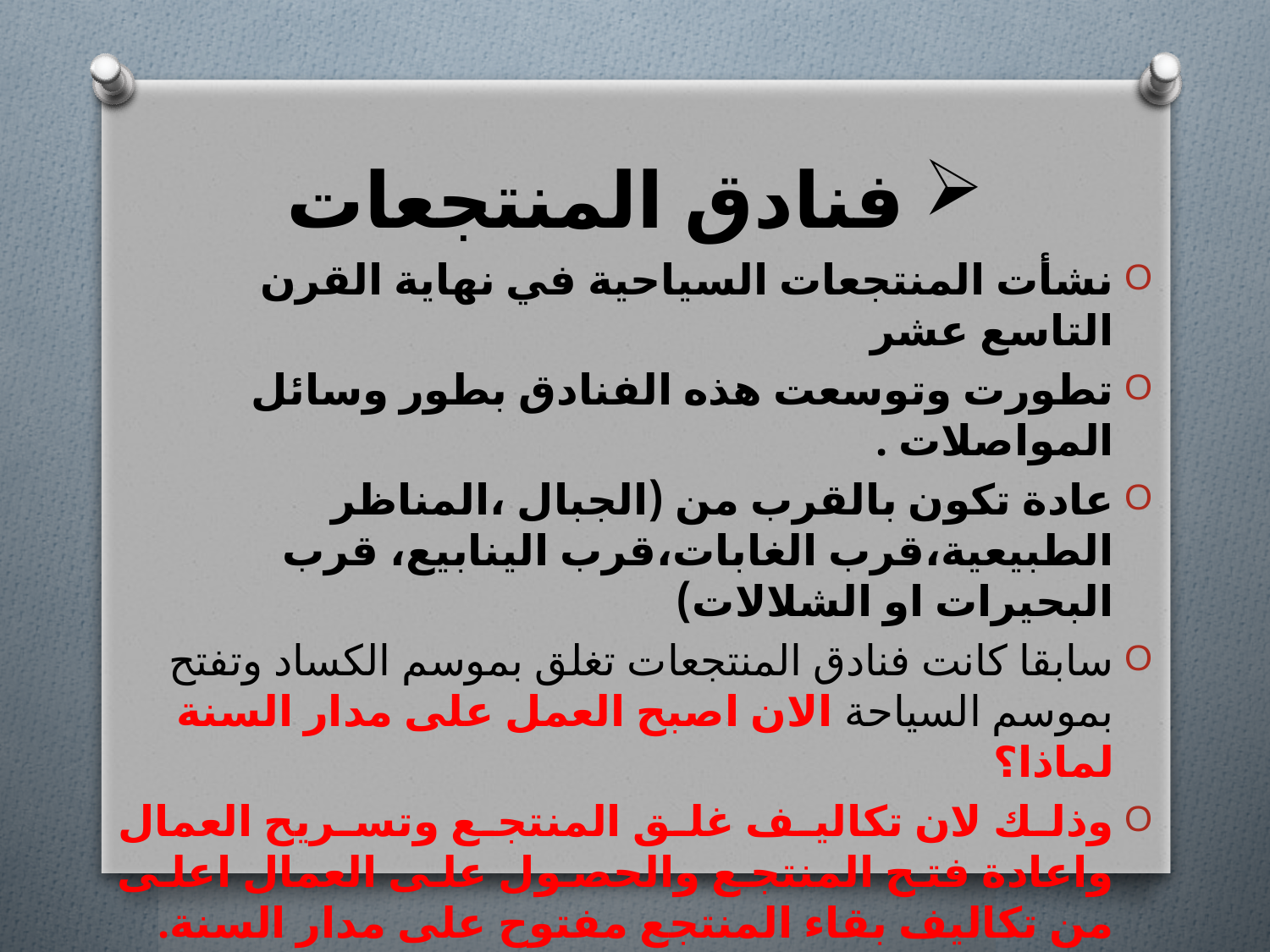

# فنادق المنتجعات
نشأت المنتجعات السياحية في نهاية القرن التاسع عشر
تطورت وتوسعت هذه الفنادق بطور وسائل المواصلات .
عادة تكون بالقرب من (الجبال ،المناظر الطبيعية،قرب الغابات،قرب الينابيع، قرب البحيرات او الشلالات)
سابقا كانت فنادق المنتجعات تغلق بموسم الكساد وتفتح بموسم السياحة الان اصبح العمل على مدار السنة لماذا؟
وذلك لان تكاليف غلق المنتجع وتسريح العمال واعادة فتح المنتجع والحصول على العمال اعلى من تكاليف بقاء المنتجع مفتوح على مدار السنة.